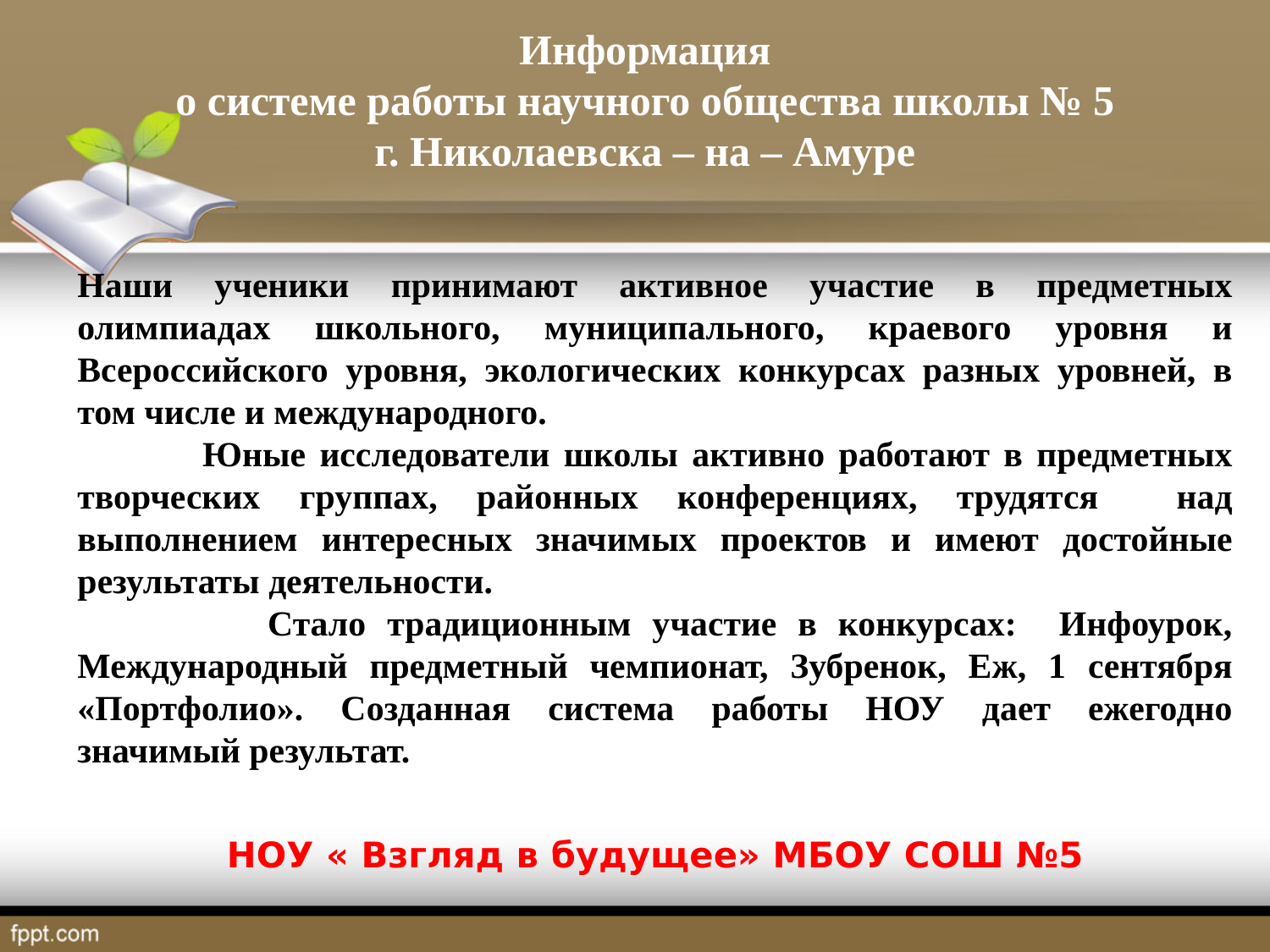

Информация
о системе работы научного общества школы № 5
 г. Николаевска – на – Амуре
Наши ученики принимают активное участие в предметных олимпиадах школьного, муниципального, краевого уровня и Всероссийского уровня, экологических конкурсах разных уровней, в том числе и международного.
         Юные исследователи школы активно работают в предметных творческих группах, районных конференциях, трудятся  над выполнением интересных значимых проектов и имеют достойные результаты деятельности.
         Стало традиционным участие в конкурсах:  Инфоурок, Международный предметный чемпионат, Зубренок, Еж, 1 сентября «Портфолио». Созданная система работы НОУ дает ежегодно значимый результат.

НОУ « Взгляд в будущее» МБОУ СОШ №5